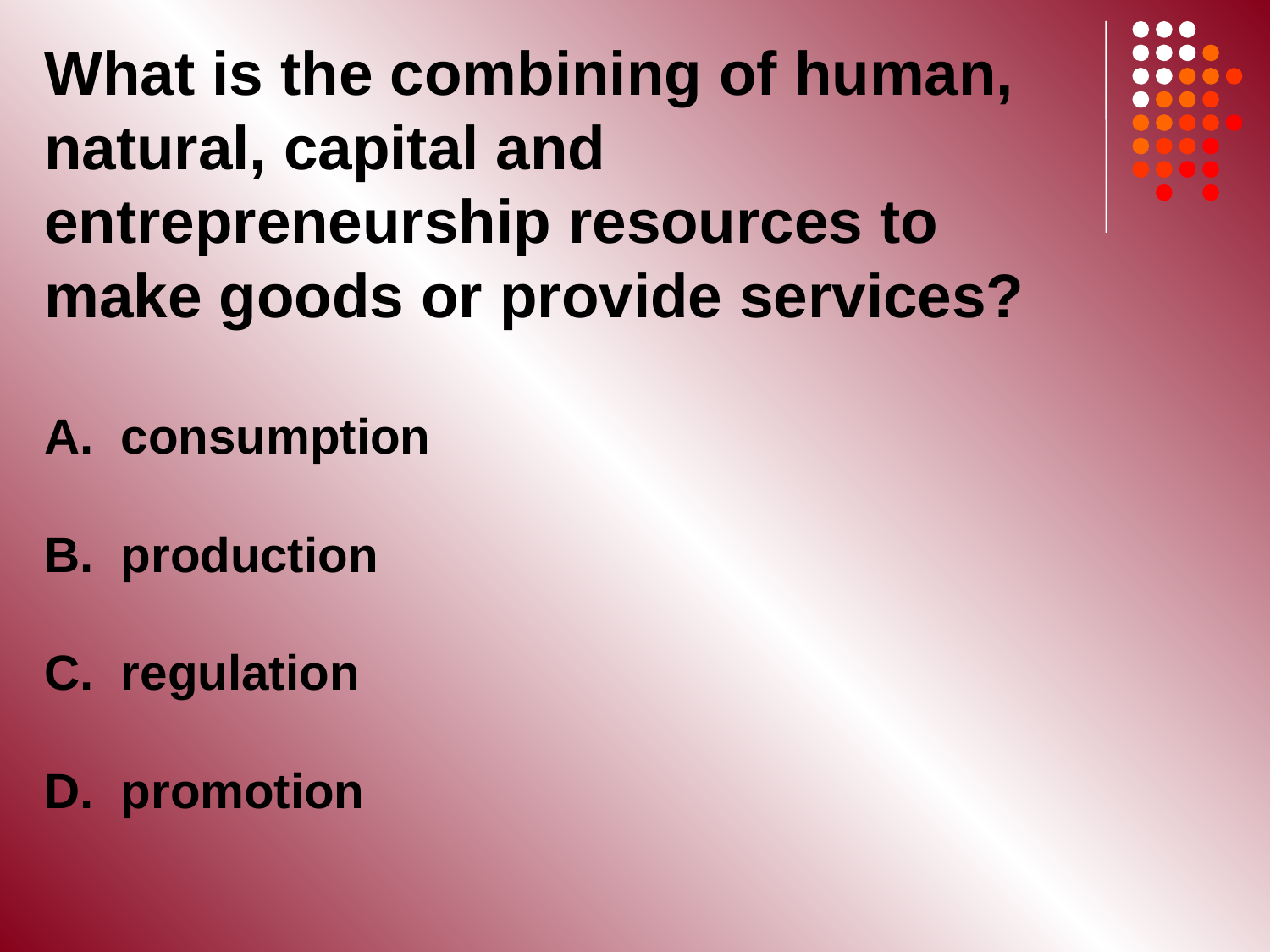

What is the combining of human, natural, capital and entrepreneurship resources to make goods or provide services?
A.  consumption
B.  production
C.  regulation
D.  promotion